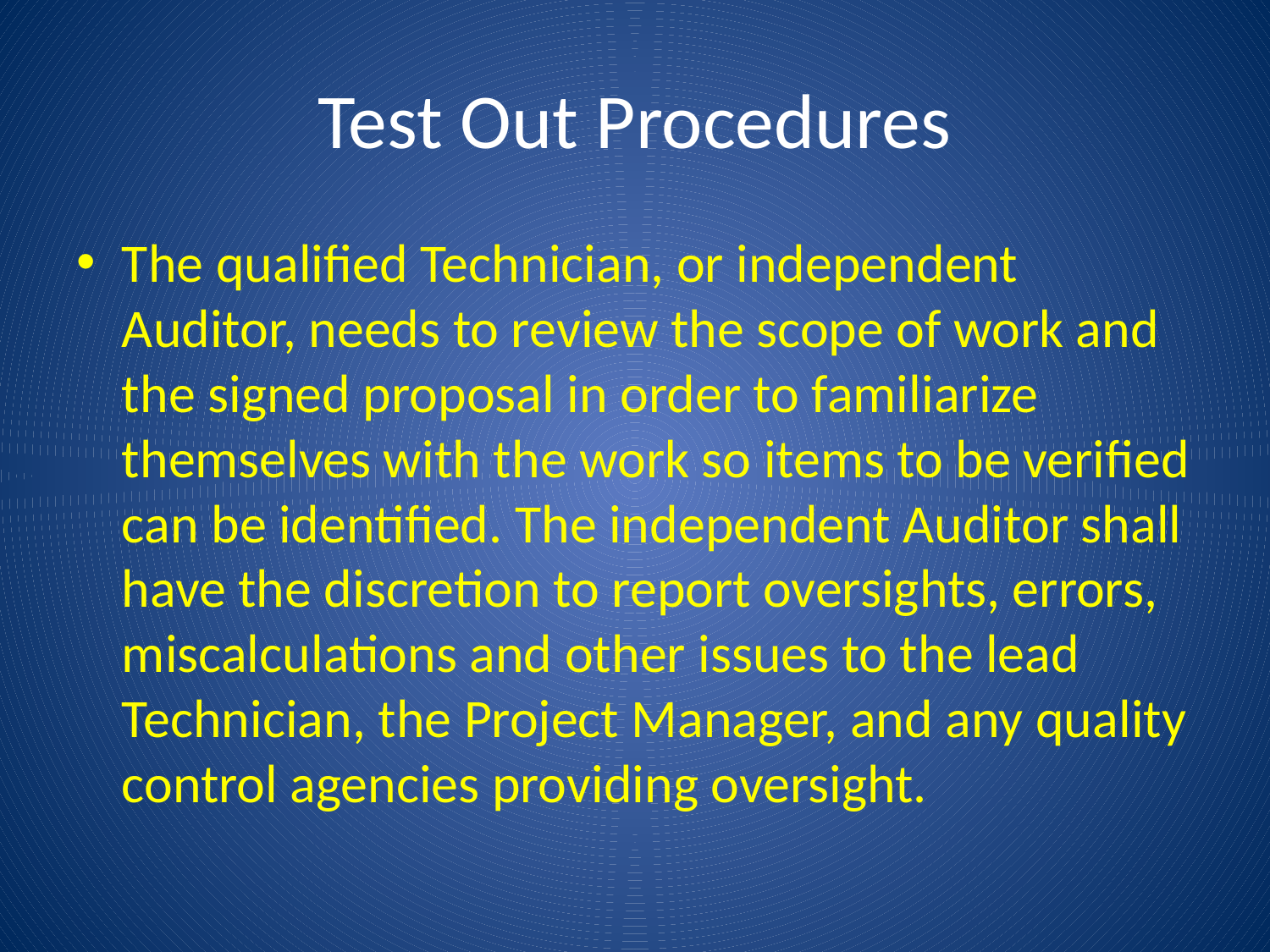

# Test Out Procedures
The qualified Technician, or independent Auditor, needs to review the scope of work and the signed proposal in order to familiarize themselves with the work so items to be verified can be identified. The independent Auditor shall have the discretion to report oversights, errors, miscalculations and other issues to the lead Technician, the Project Manager, and any quality control agencies providing oversight.